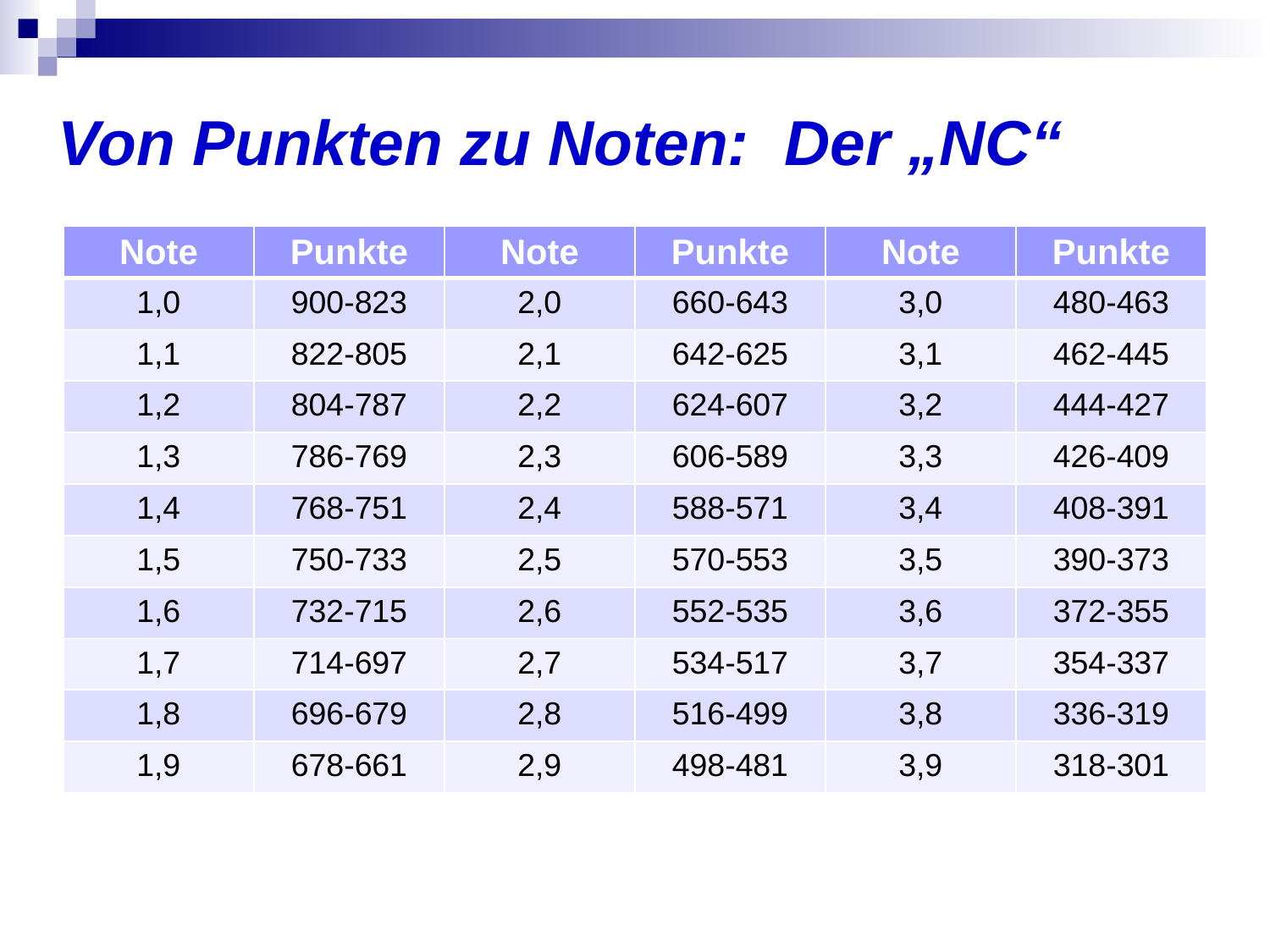

# Von Punkten zu Noten:  Der „NC“
| Note | Punkte | Note | Punkte | Note | Punkte |
| --- | --- | --- | --- | --- | --- |
| 1,0 | 900-823 | 2,0 | 660-643 | 3,0 | 480-463 |
| 1,1 | 822-805 | 2,1 | 642-625 | 3,1 | 462-445 |
| 1,2 | 804-787 | 2,2 | 624-607 | 3,2 | 444-427 |
| 1,3 | 786-769 | 2,3 | 606-589 | 3,3 | 426-409 |
| 1,4 | 768-751 | 2,4 | 588-571 | 3,4 | 408-391 |
| 1,5 | 750-733 | 2,5 | 570-553 | 3,5 | 390-373 |
| 1,6 | 732-715 | 2,6 | 552-535 | 3,6 | 372-355 |
| 1,7 | 714-697 | 2,7 | 534-517 | 3,7 | 354-337 |
| 1,8 | 696-679 | 2,8 | 516-499 | 3,8 | 336-319 |
| 1,9 | 678-661 | 2,9 | 498-481 | 3,9 | 318-301 |